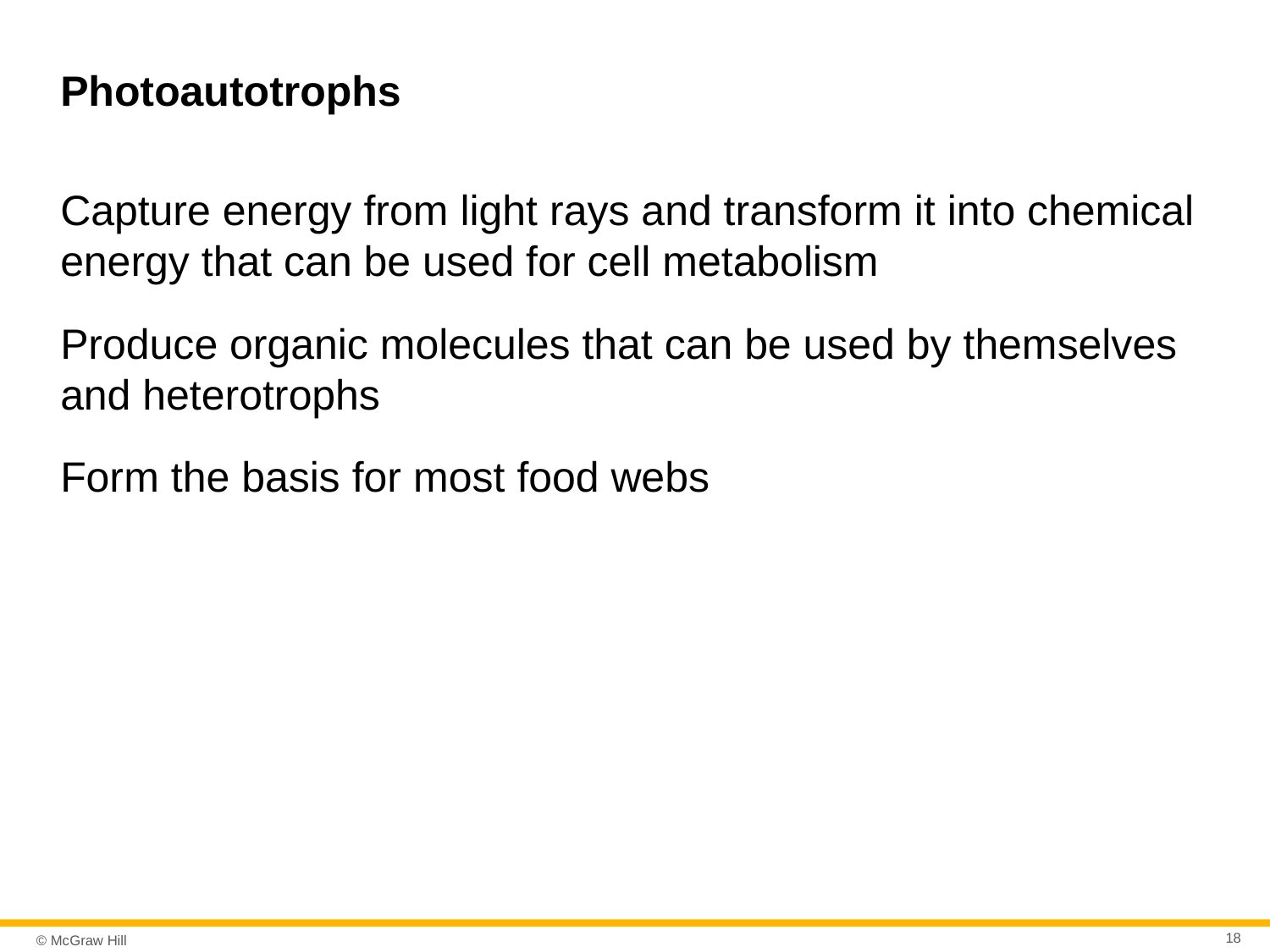

# Photoautotrophs
Capture energy from light rays and transform it into chemical energy that can be used for cell metabolism
Produce organic molecules that can be used by themselves and heterotrophs
Form the basis for most food webs